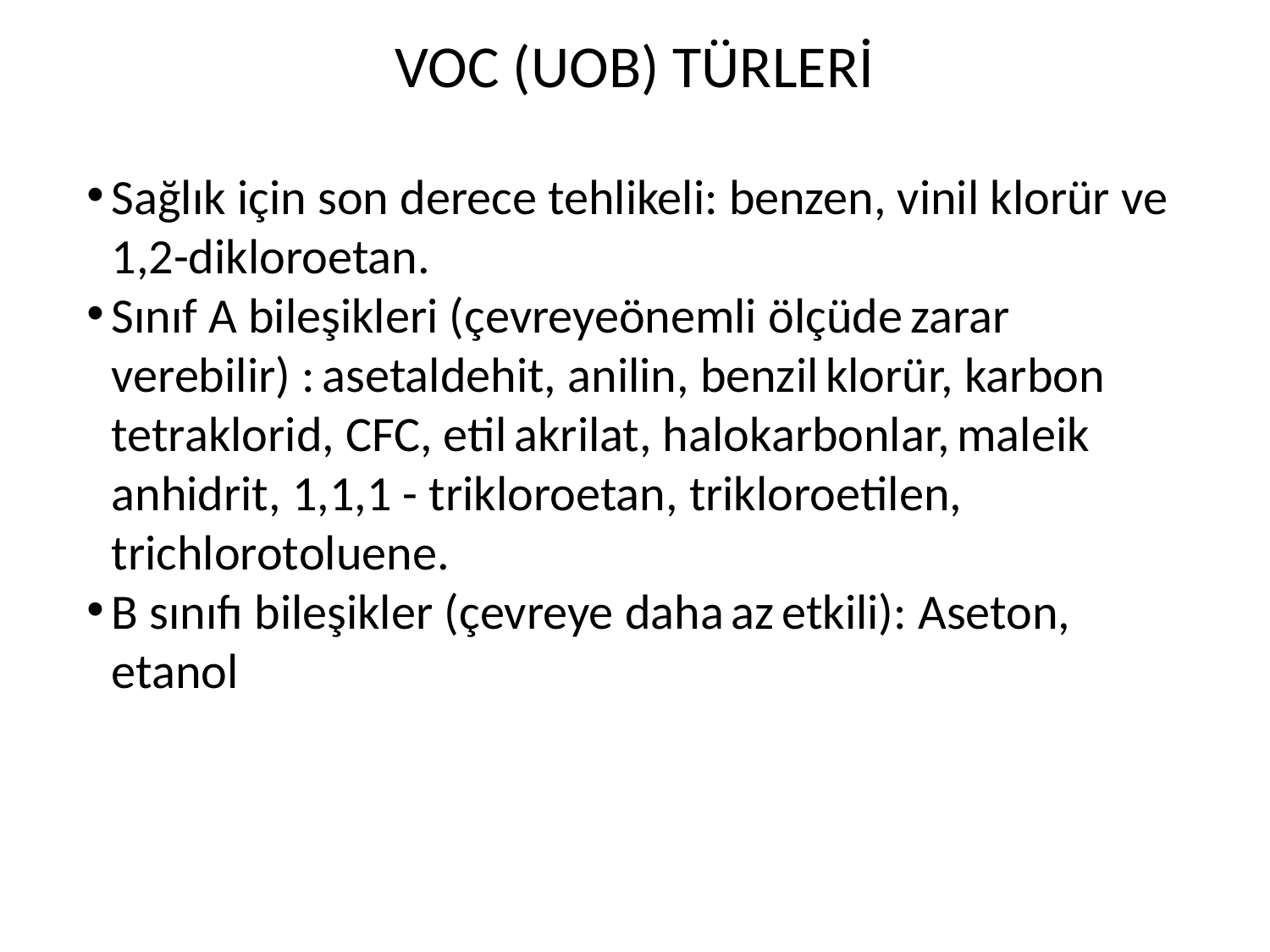

# VOC (UOB) TÜRLERİ
Sağlık için son derece tehlikeli: benzen, vinil klorür ve 1,2-dikloroetan.
Sınıf A bileşikleri (çevreyeönemli ölçüde zarar verebilir) : asetaldehit, anilin, benzil klorür, karbon tetraklorid, CFC, etil akrilat, halokarbonlar, maleik anhidrit, 1,1,1 - trikloroetan, trikloroetilen, trichlorotoluene.
B sınıfı bileşikler (çevreye daha az etkili): Aseton, etanol